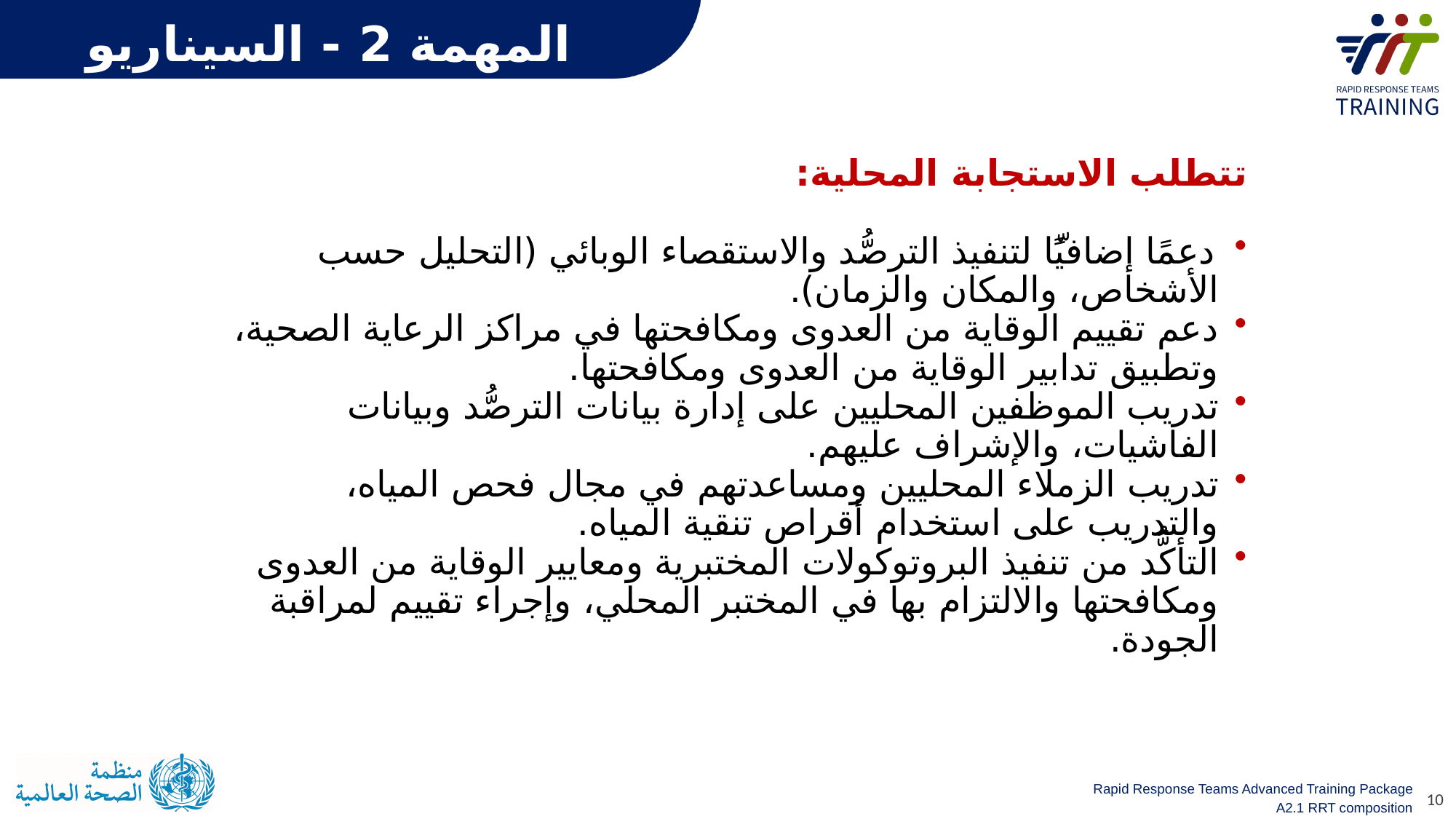

# المهمة 2 - السيناريو
تتطلب الاستجابة المحلية:

دعمًا إضافيًّا لتنفيذ الترصُّد والاستقصاء الوبائي (التحليل حسب الأشخاص، والمكان والزمان).
دعم تقييم الوقاية من العدوى ومكافحتها في مراكز الرعاية الصحية، وتطبيق تدابير الوقاية من العدوى ومكافحتها.
تدريب الموظفين المحليين على إدارة بيانات الترصُّد وبيانات الفاشيات، والإشراف عليهم.
تدريب الزملاء المحليين ومساعدتهم في مجال فحص المياه، والتدريب على استخدام أقراص تنقية المياه.
التأكُّد من تنفيذ البروتوكولات المختبرية ومعايير الوقاية من العدوى ومكافحتها والالتزام بها في المختبر المحلي، وإجراء تقييم لمراقبة الجودة.
10